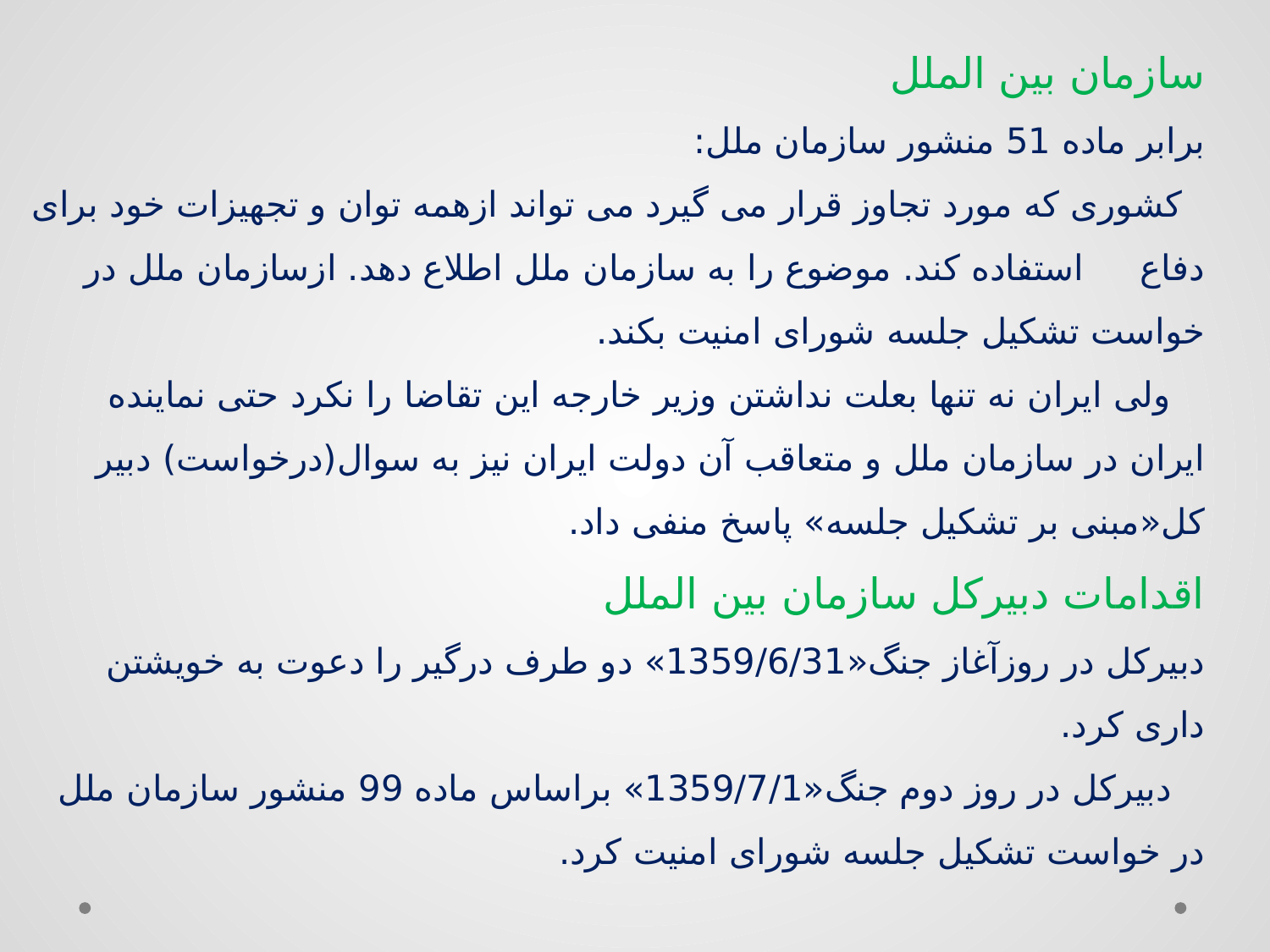

# سازمان بین الملل برابر ماده 51 منشور سازمان ملل: کشوری که مورد تجاوز قرار می گیرد می تواند ازهمه توان و تجهیزات خود برای دفاع     استفاده کند. موضوع را به سازمان ملل اطلاع دهد. ازسازمان ملل در خواست تشکیل جلسه شورای امنیت بکند. ولی ایران نه تنها بعلت نداشتن وزیر خارجه این تقاضا را نکرد حتی نماینده ایران در سازمان ملل و متعاقب آن دولت ایران نیز به سوال(درخواست) دبیر کل«مبنی بر تشکیل جلسه» پاسخ منفی داد. اقدامات دبیرکل سازمان بین الملل دبیرکل در روزآغاز جنگ«1359/6/31» دو طرف درگیر را دعوت به خویشتن داری کرد. دبیرکل در روز دوم جنگ«1359/7/1» براساس ماده 99 منشور سازمان ملل در خواست تشکیل جلسه شورای امنیت کرد.